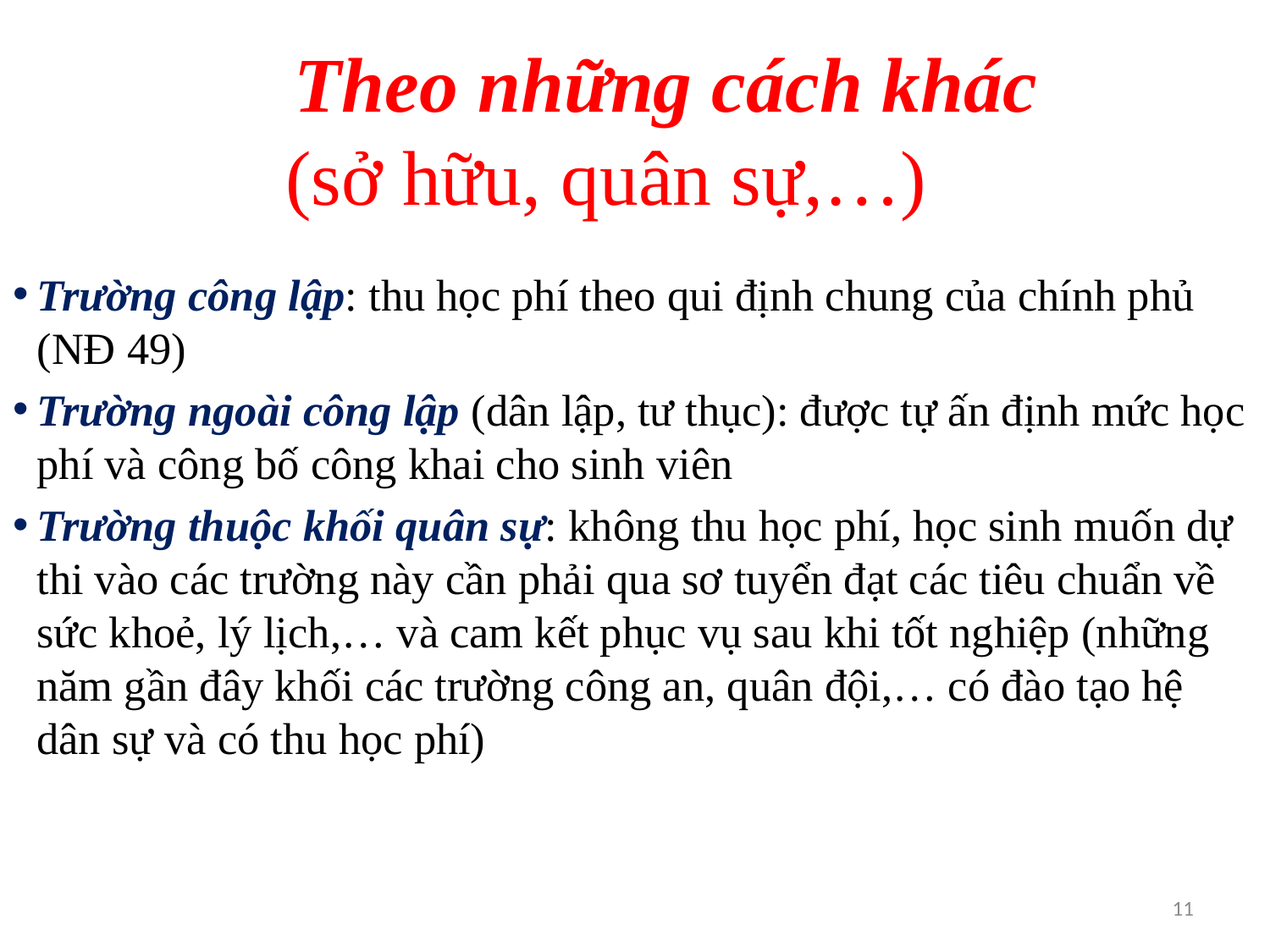

# Theo những cách khác (sở hữu, quân sự,…)
Trường công lập: thu học phí theo qui định chung của chính phủ (NĐ 49)
Trường ngoài công lập (dân lập, tư thục): được tự ấn định mức học phí và công bố công khai cho sinh viên
Trường thuộc khối quân sự: không thu học phí, học sinh muốn dự thi vào các trường này cần phải qua sơ tuyển đạt các tiêu chuẩn về sức khoẻ, lý lịch,… và cam kết phục vụ sau khi tốt nghiệp (những năm gần đây khối các trường công an, quân đội,… có đào tạo hệ dân sự và có thu học phí)
11